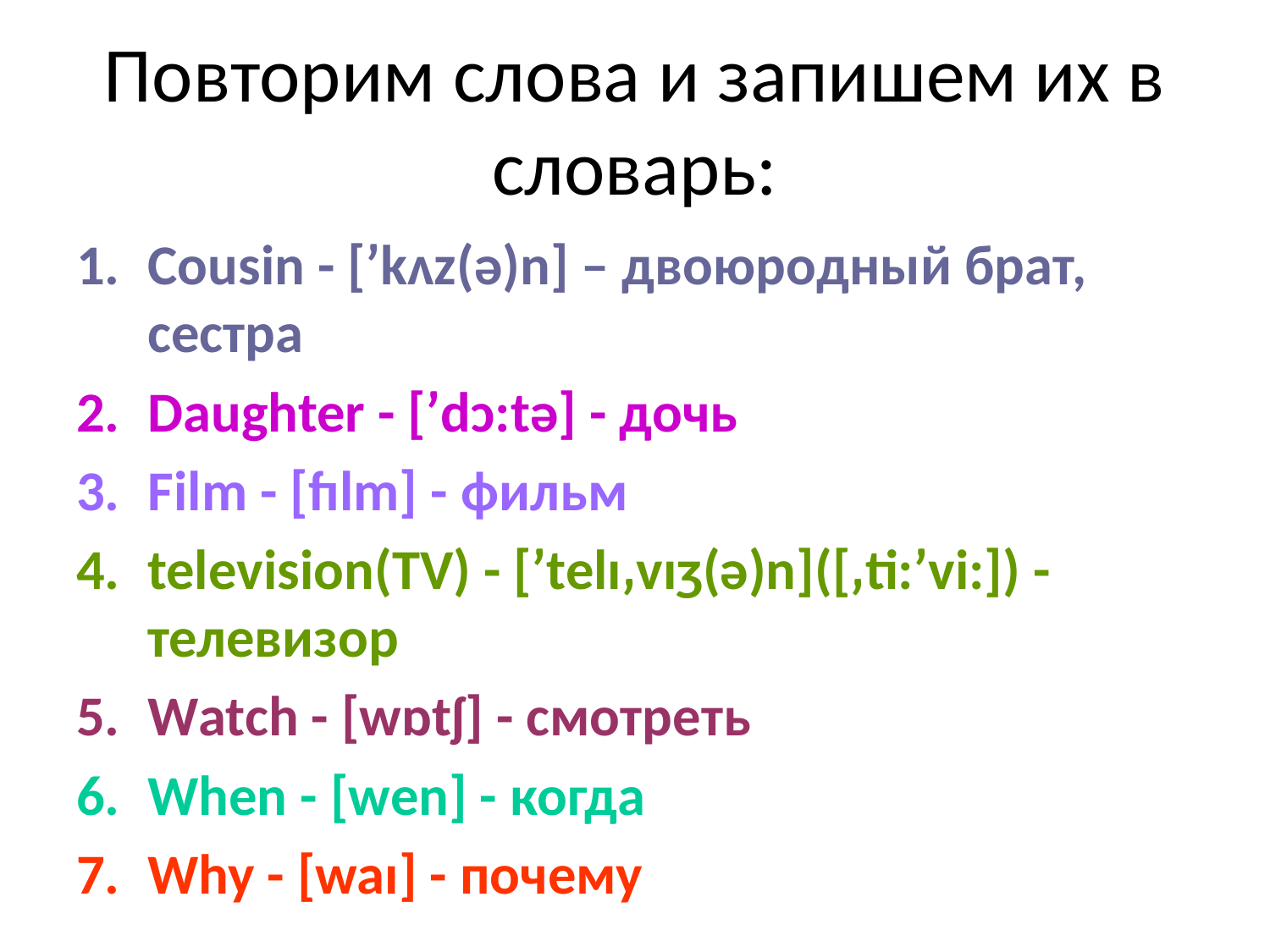

# Повторим слова и запишем их в словарь:
Сousin - [ʹkʌz(ə)n] – двоюродный брат, сестра
Daughter - [ʹdɔ:tə] - дочь
Film - [fılm] - фильм
television(TV) - [ʹtelı͵vıʒ(ə)n]([͵ti:ʹvi:]) - телевизор
Watch - [wɒtʃ] - смотреть
When - [wen] - когда
Why - [waı] - почему